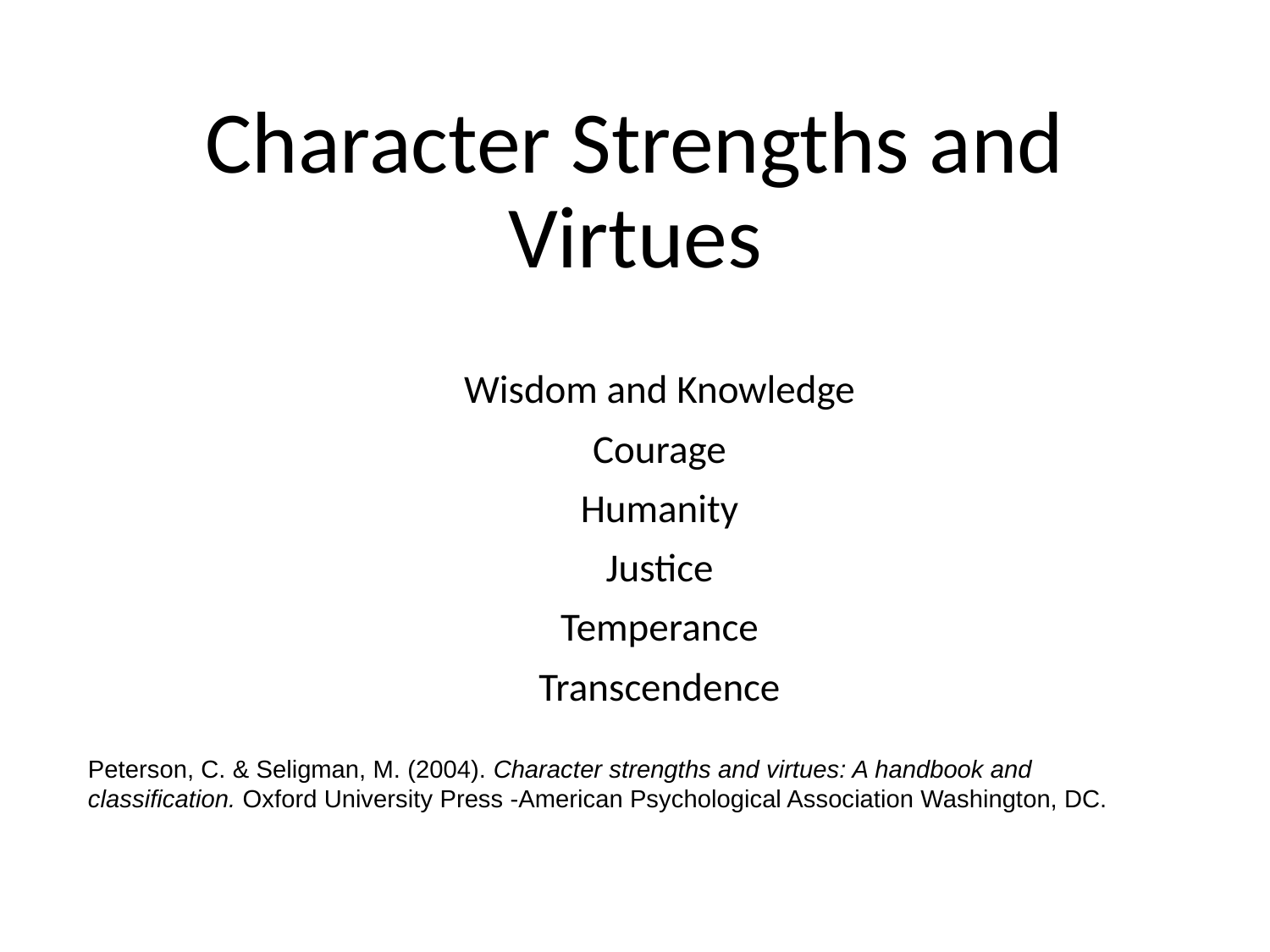

# Character Strengths and Virtues

Wisdom and Knowledge
Courage
Humanity
Justice
Temperance
Transcendence

Peterson, C. & Seligman, M. (2004). Character strengths and virtues: A handbook and
classification. Oxford University Press -American Psychological Association Washington, DC.
P